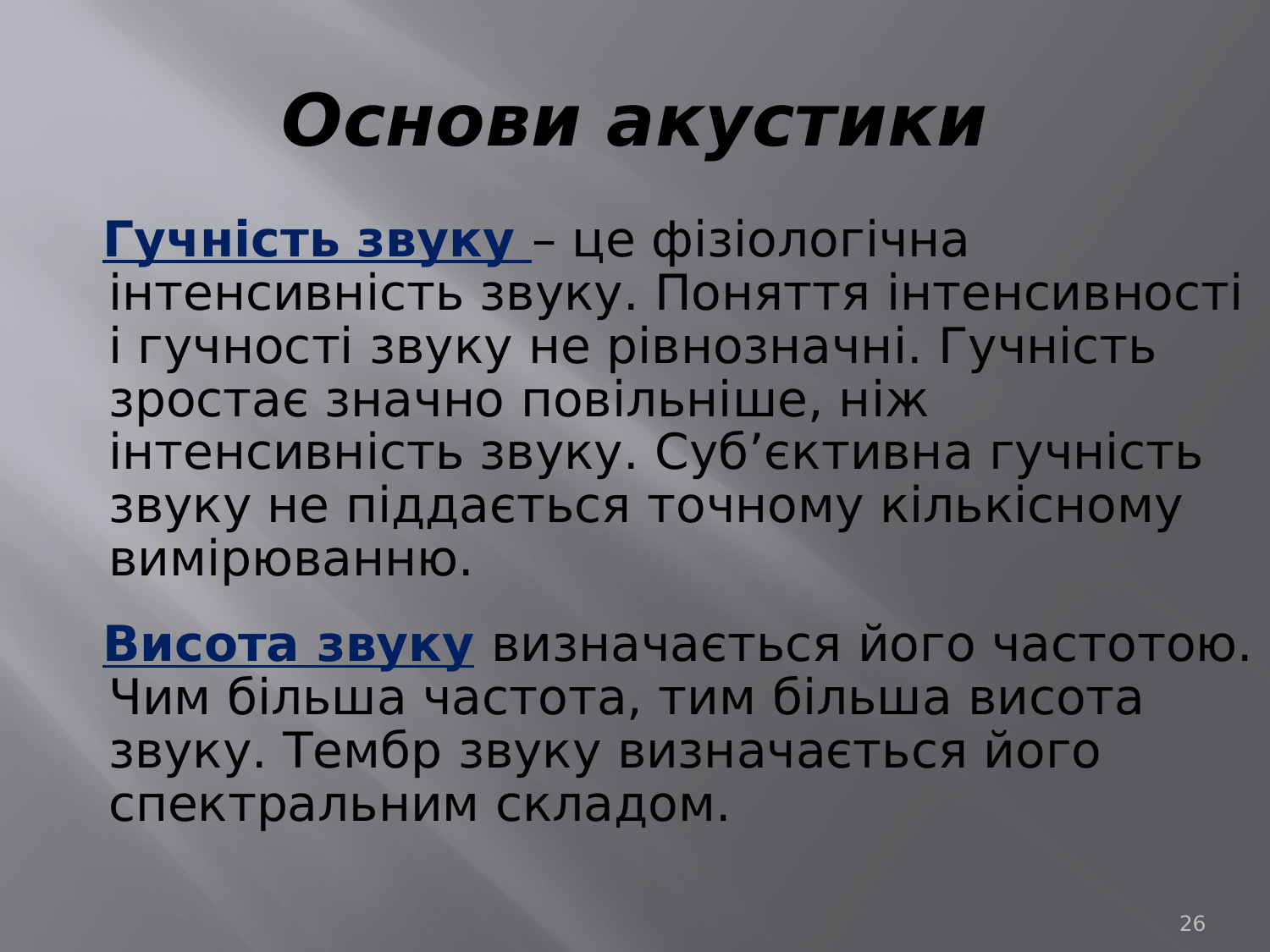

# Основи акустики
   Гучність звуку – це фізіологічна інтенсивність звуку. Поняття інтенсивності і гучності звуку не рівнозначні. Гучність зростає значно повільніше, ніж інтенсивність звуку. Суб’єктивна гучність звуку не піддається точному кількісному вимірюванню.

   Висота звуку визначається його частотою. Чим більша частота, тим більша висота звуку. Тембр звуку визначається його спектральним складом.
26